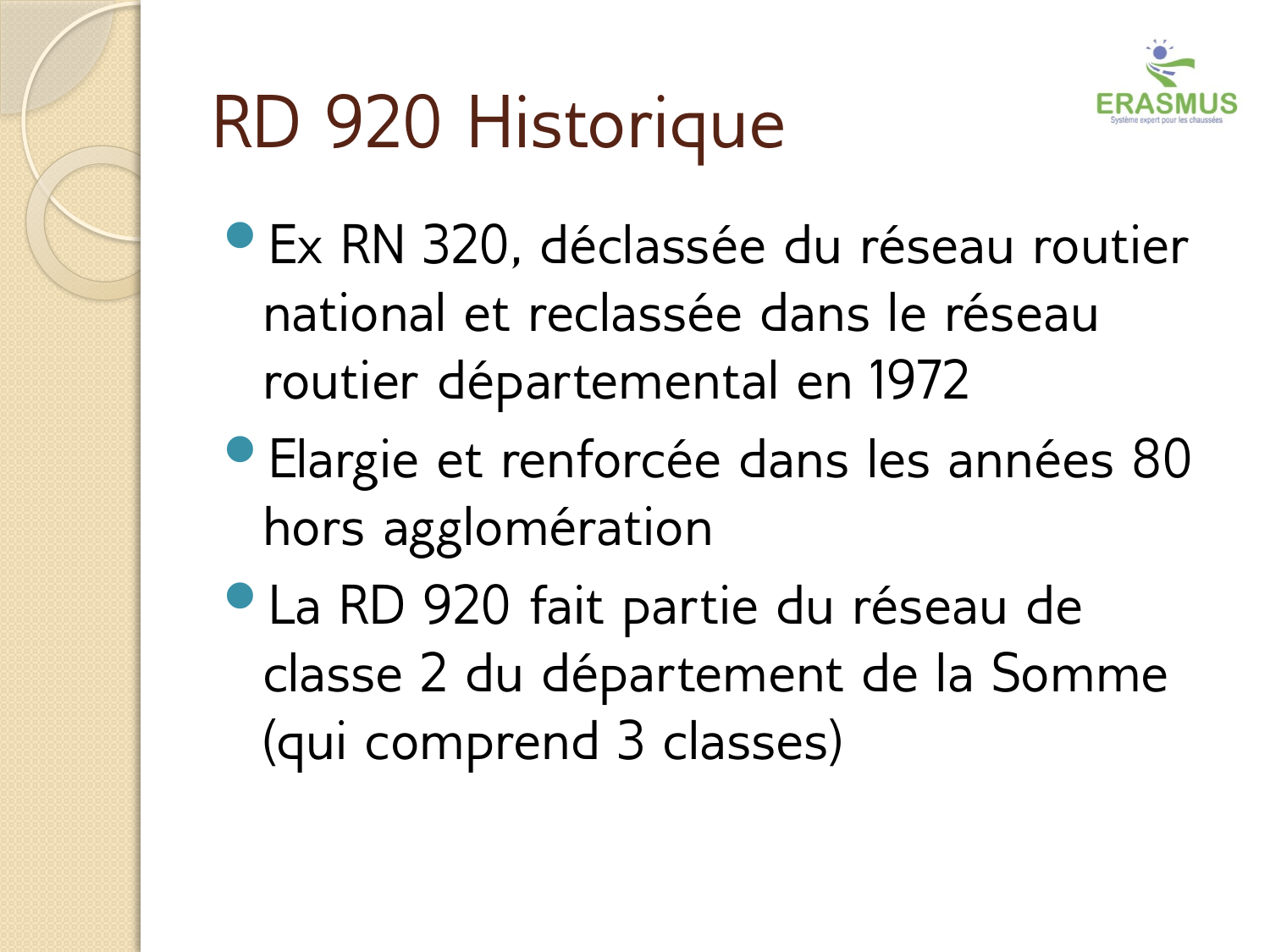

# RD 920 Historique
Ex RN 320, déclassée du réseau routier national et reclassée dans le réseau routier départemental en 1972
Elargie et renforcée dans les années 80 hors agglomération
La RD 920 fait partie du réseau de classe 2 du département de la Somme (qui comprend 3 classes)